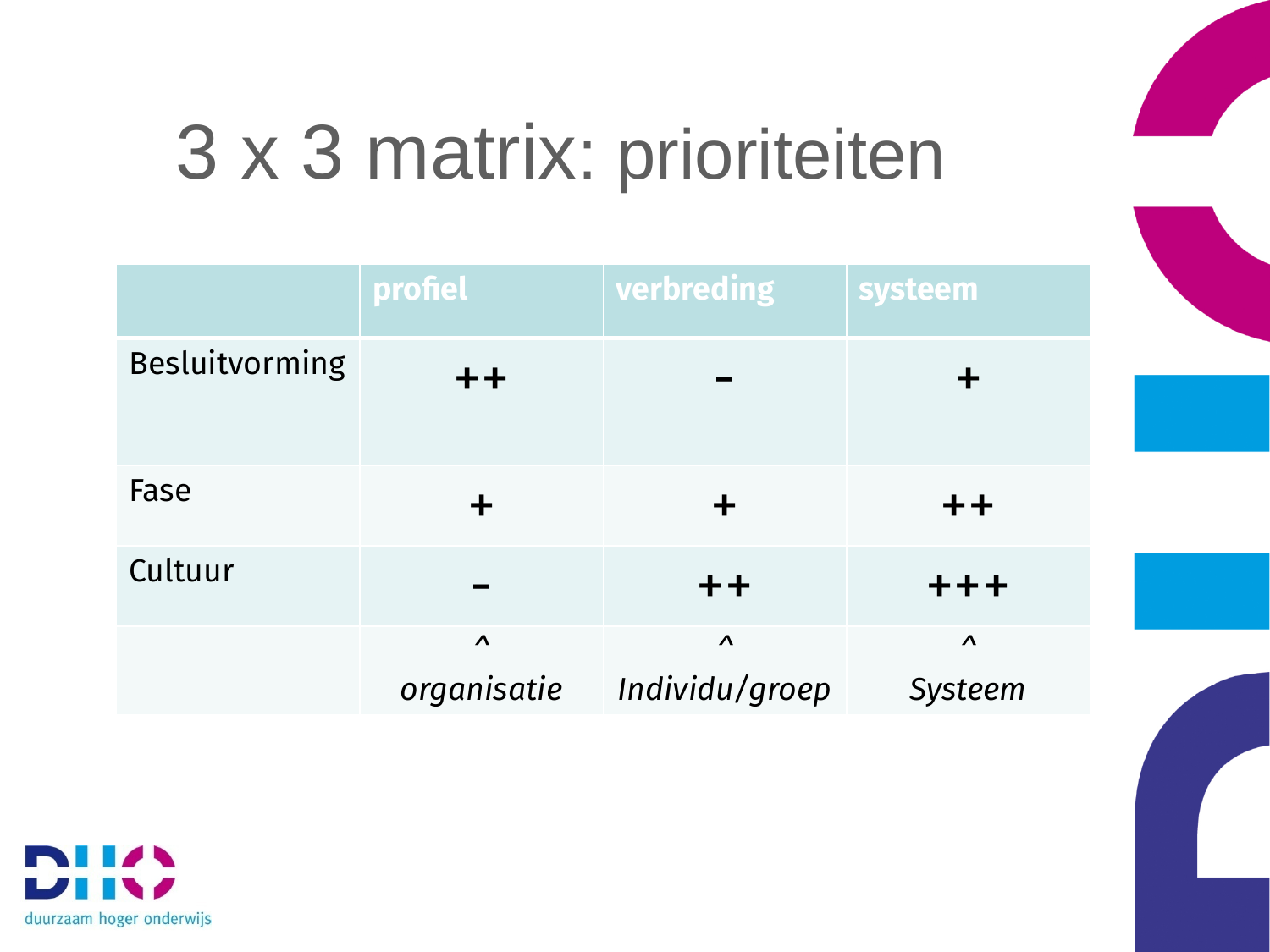

3 x 3 matrix: prioriteiten
|  | profiel | verbreding | systeem |
| --- | --- | --- | --- |
| Besluitvorming | ++ | - | + |
| Fase | + | + | ++ |
| Cultuur | - | ++ | +++ |
|  | ^ organisatie | ^ Individu/groep | ^ Systeem |